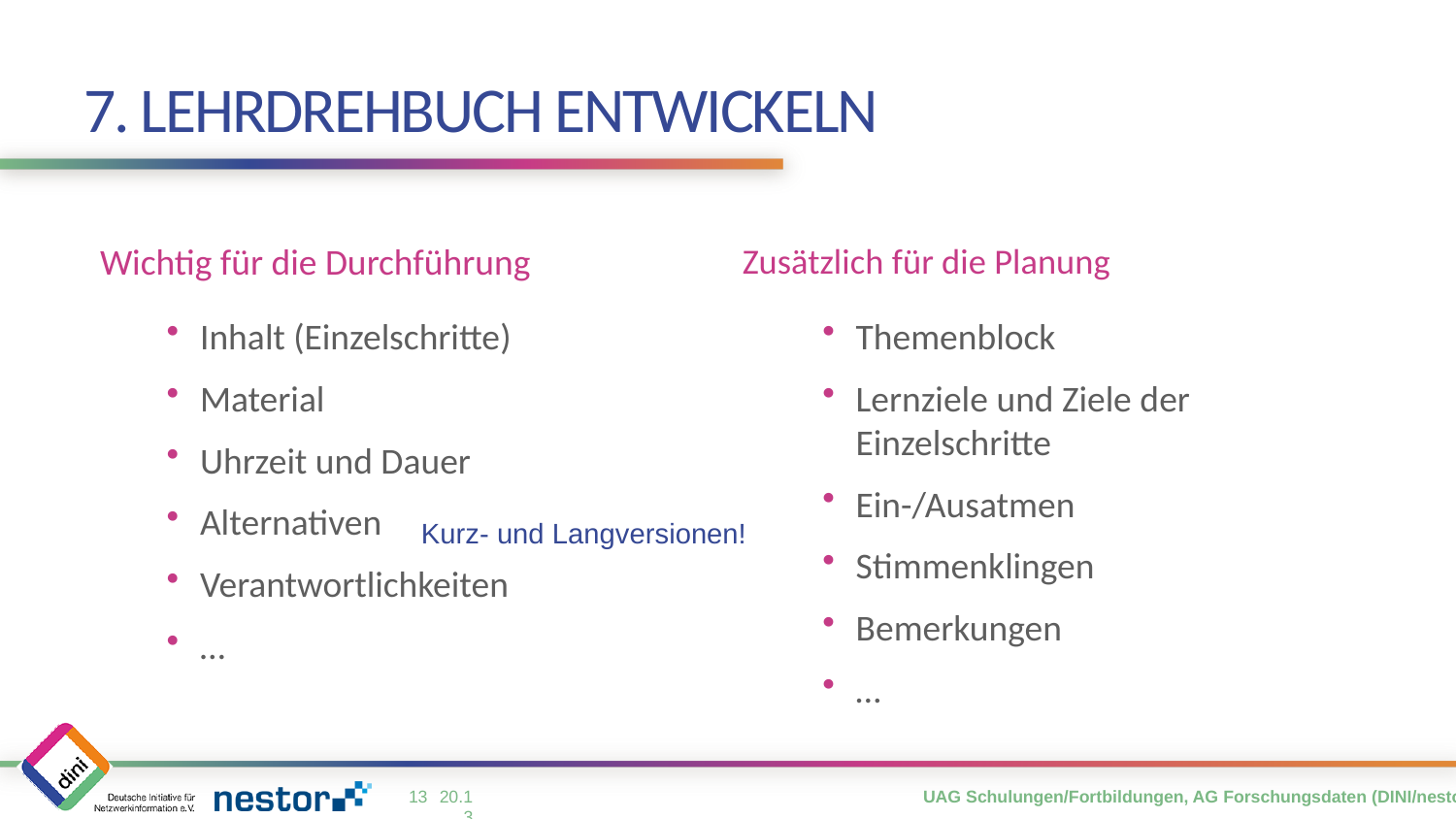

# 7. Lehrdrehbuch entwickeln
Wichtig für die Durchführung
Zusätzlich für die Planung
Inhalt (Einzelschritte)
Material
Uhrzeit und Dauer
Alternativen
Verantwortlichkeiten
…

Themenblock
Lernziele und Ziele der Einzelschritte
Ein-/Ausatmen
Stimmenklingen
Bemerkungen
…
Kurz- und Langversionen!
13
20.13